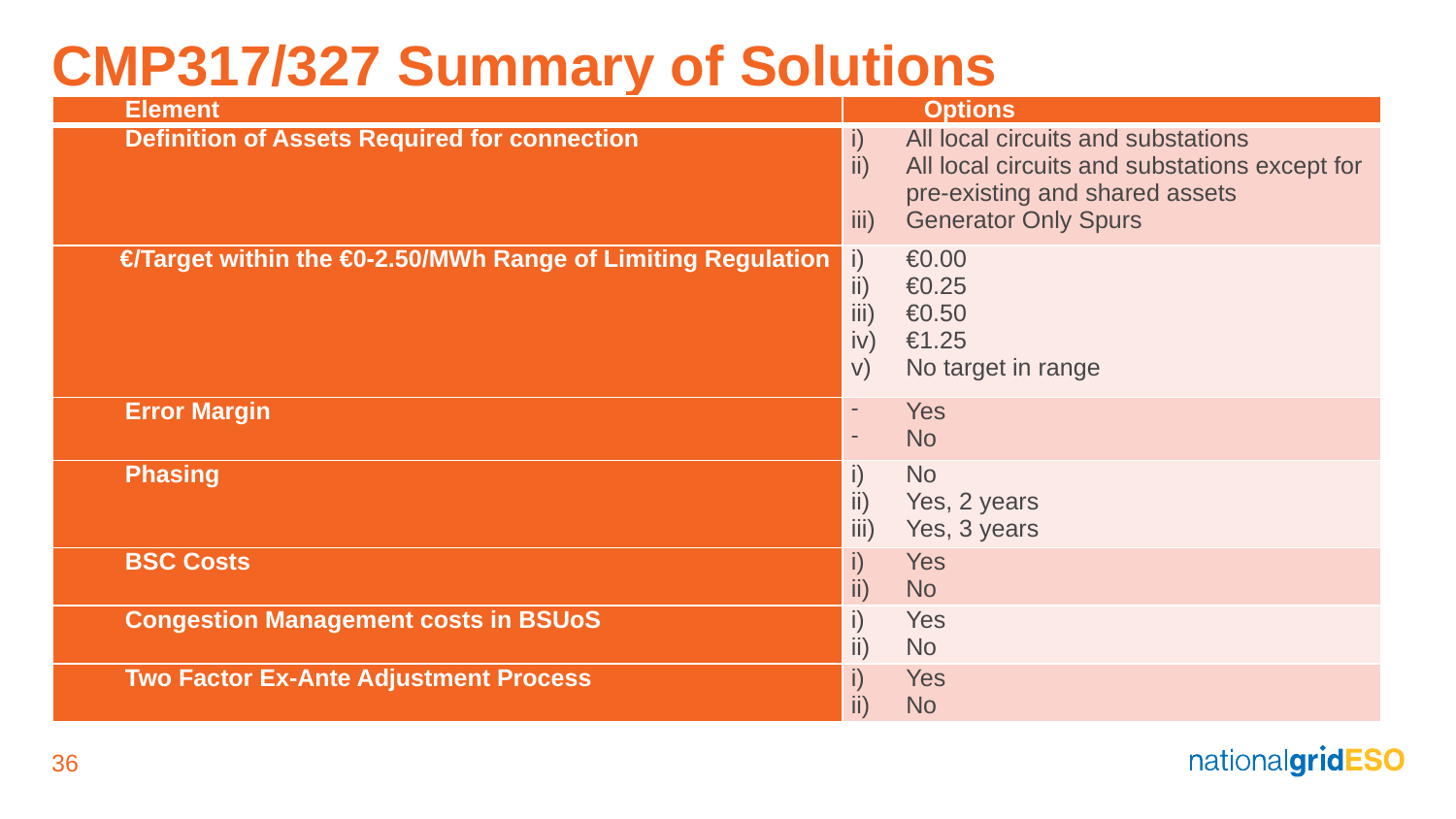

# CMP317/327 Summary of Solutions
| Element | Options |
| --- | --- |
| Definition of Assets Required for connection | All local circuits and substations All local circuits and substations except for pre-existing and shared assets Generator Only Spurs |
| €/Target within the €0-2.50/MWh Range of Limiting Regulation | €0.00 €0.25 €0.50 €1.25 No target in range |
| Error Margin | Yes No |
| Phasing | No Yes, 2 years Yes, 3 years |
| BSC Costs | Yes No |
| Congestion Management costs in BSUoS | Yes No |
| Two Factor Ex-Ante Adjustment Process | Yes No |